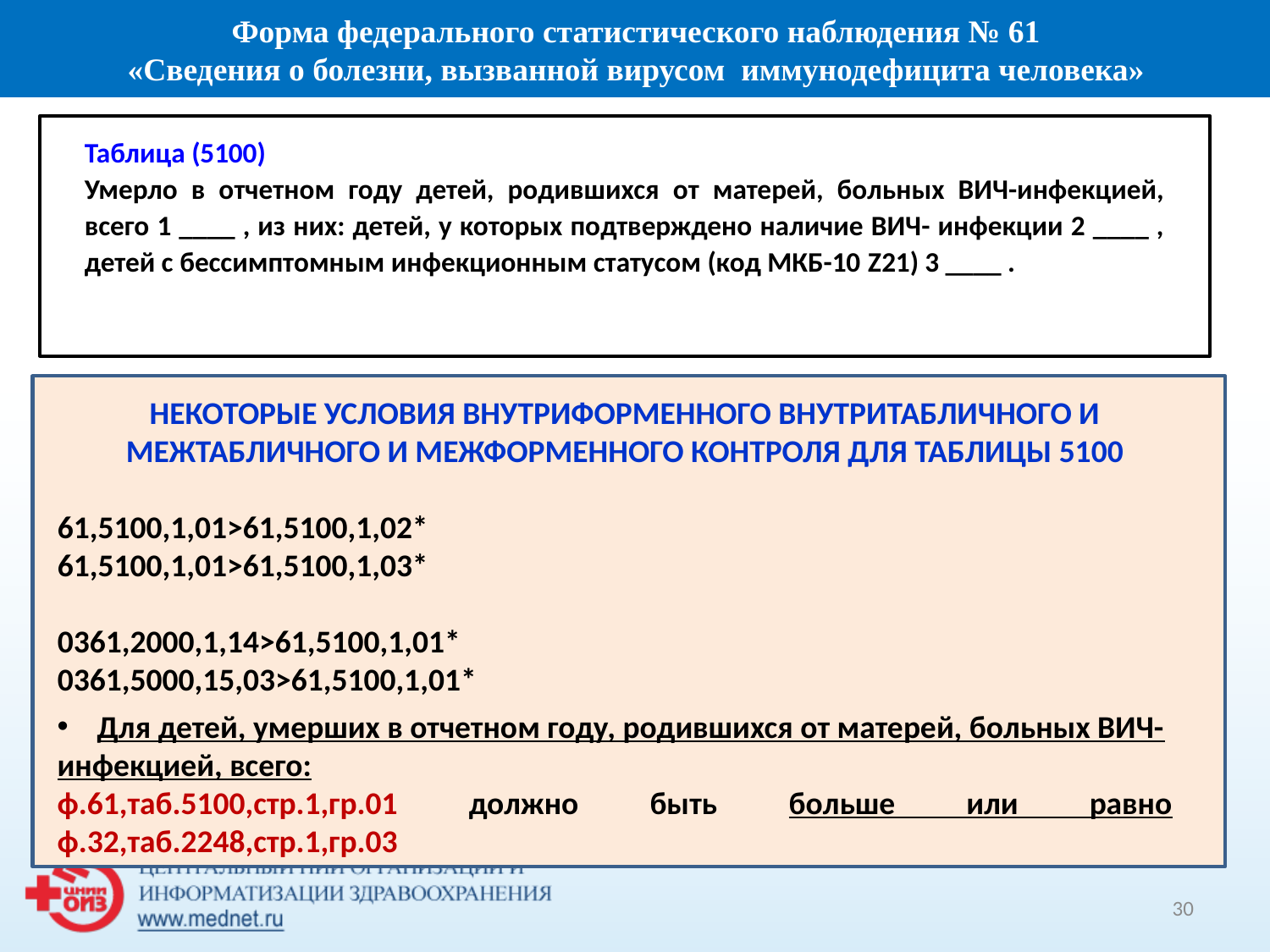

Форма федерального статистического наблюдения № 61
 «Сведения о болезни, вызванной вирусом  иммунодефицита человека»

| Таблица (5100) Умерло в отчетном году детей, родившихся от матерей, больных ВИЧ-инфекцией, всего 1 \_\_\_\_ , из них: детей, у которых подтверждено наличие ВИЧ- инфекции 2 \_\_\_\_ , детей с бессимптомным инфекционным статусом (код МКБ-10 Z21) 3 \_\_\_\_ . |
| --- |

НЕКОТОРЫЕ УСЛОВИЯ ВНУТРИФОРМЕННОГО ВНУТРИТАБЛИЧНОГО И МЕЖТАБЛИЧНОГО И МЕЖФОРМЕННОГО КОНТРОЛЯ ДЛЯ ТАБЛИЦЫ 5100

61,5100,1,01>61,5100,1,02*
61,5100,1,01>61,5100,1,03*

0361,2000,1,14>61,5100,1,01*
0361,5000,15,03>61,5100,1,01*

Для детей, умерших в отчетном году, родившихся от матерей, больных ВИЧ-
инфекцией, всего:
ф.61,таб.5100,стр.1,гр.01 должно быть больше или равно ф.32,таб.2248,стр.1,гр.03
30